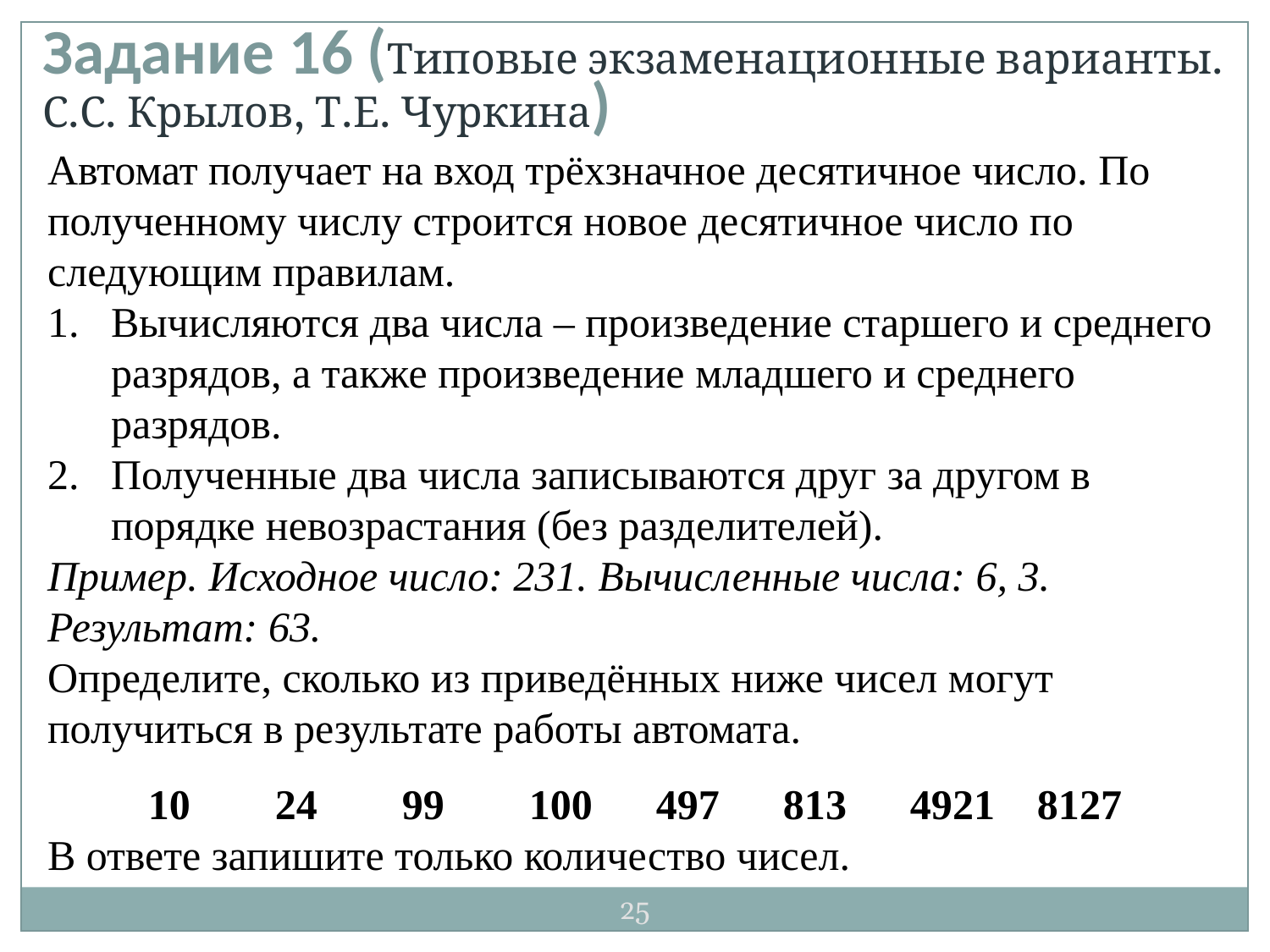

Задание 16 (Типовые экзаменационные варианты.
С.С. Крылов, Т.Е. Чуркина)
Автомат получает на вход трёхзначное десятичное число. По полученному числу строится новое десятичное число по следующим правилам.
Вычисляются два числа – произведение старшего и среднего разрядов, а также произведение младшего и среднего разрядов.
Полученные два числа записываются друг за другом в порядке невозрастания (без разделителей).
Пример. Исходное число: 231. Вычисленные числа: 6, 3. Результат: 63.
Определите, сколько из приведённых ниже чисел могут получиться в результате работы автомата.
10	24	99	100	497	813	4921	8127
В ответе запишите только количество чисел.
25